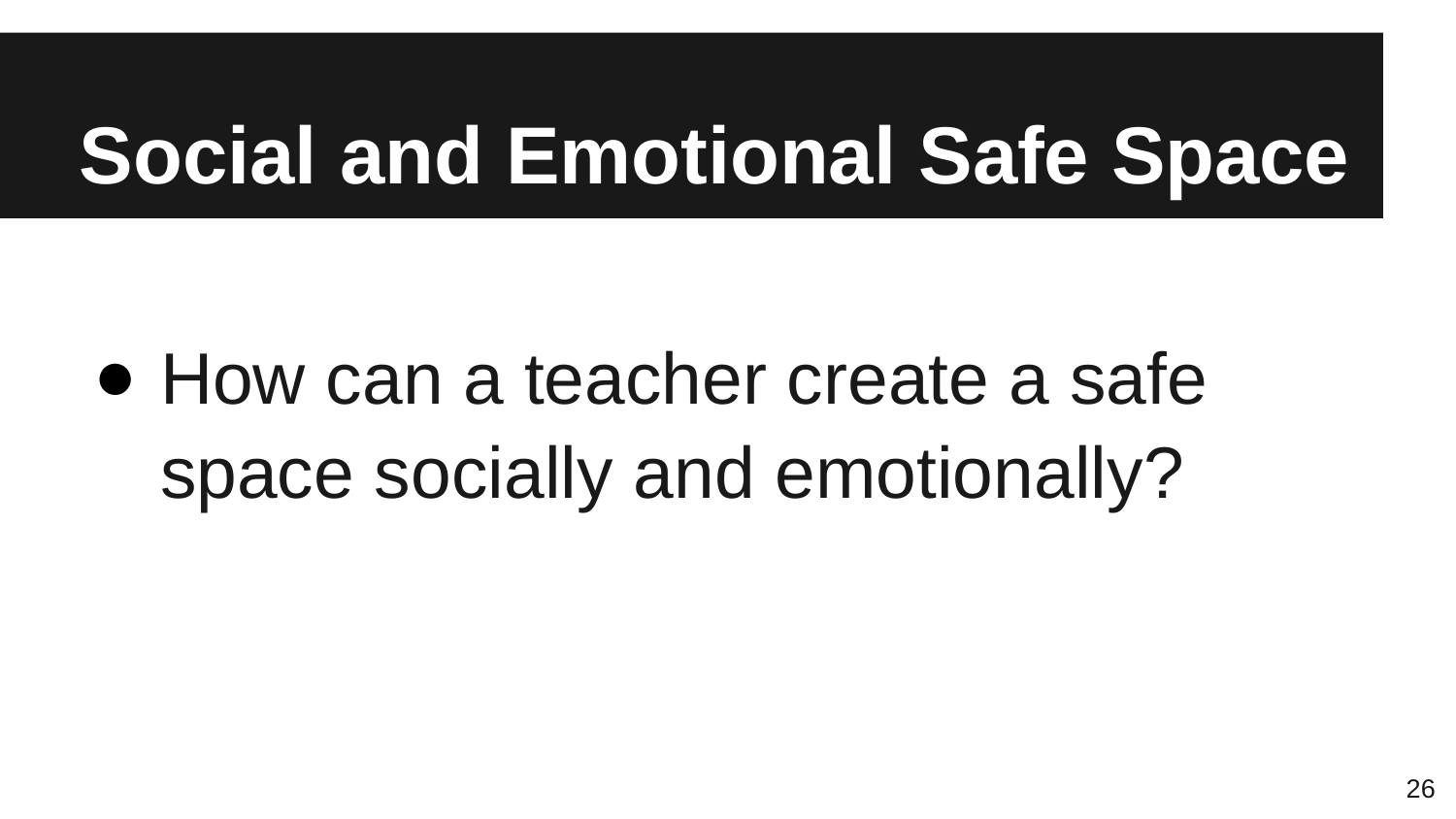

# Social and Emotional Safe Space

How can a teacher create a safe space socially and emotionally?

26